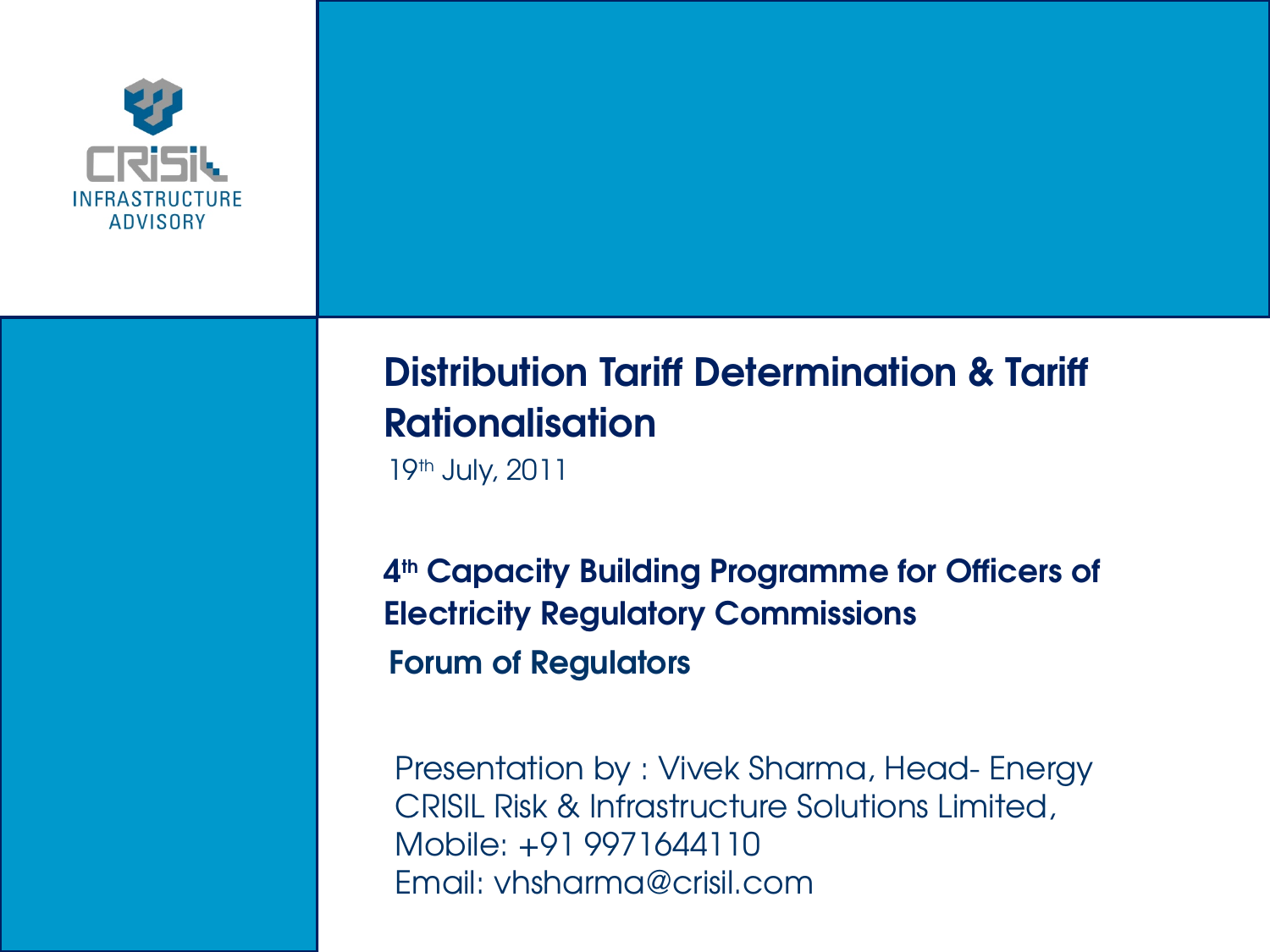

# Distribution Tariff Determination & Tariff Rationalisation 4th Capacity Building Programme for Officers of Electricity Regulatory Commissions
19th July, 2011
Forum of Regulators
Presentation by : Vivek Sharma, Head- Energy
CRISIL Risk & Infrastructure Solutions Limited,
Mobile: +91 9971644110
Email: vhsharma@crisil.com